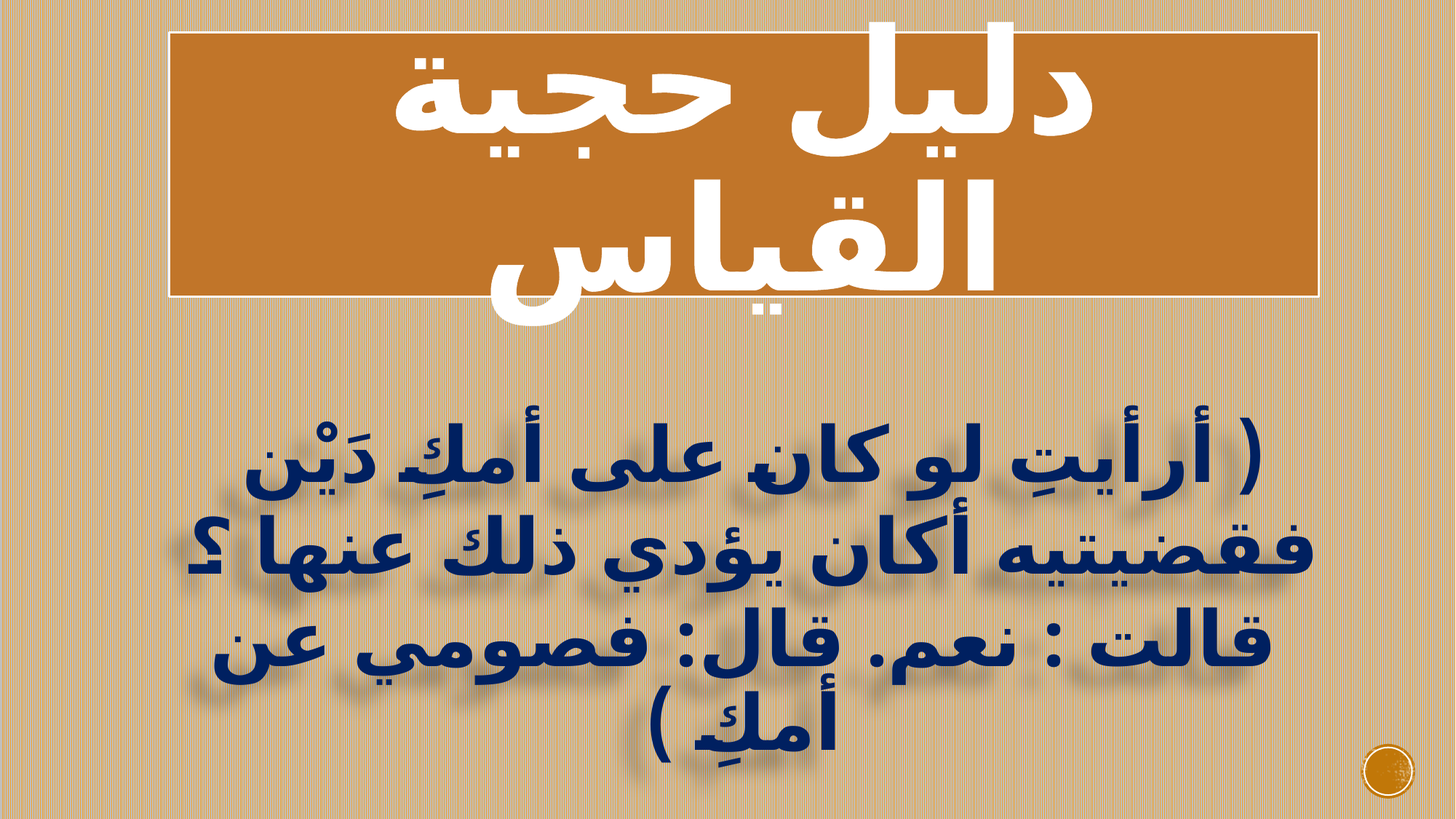

# دليل حجية القياس

( أرأيتِ لو كان على أمكِ دَيْن
فقضيتيه أكان يؤدي ذلك عنها ؟
قالت : نعم. قال: فصومي عن أمكِ )